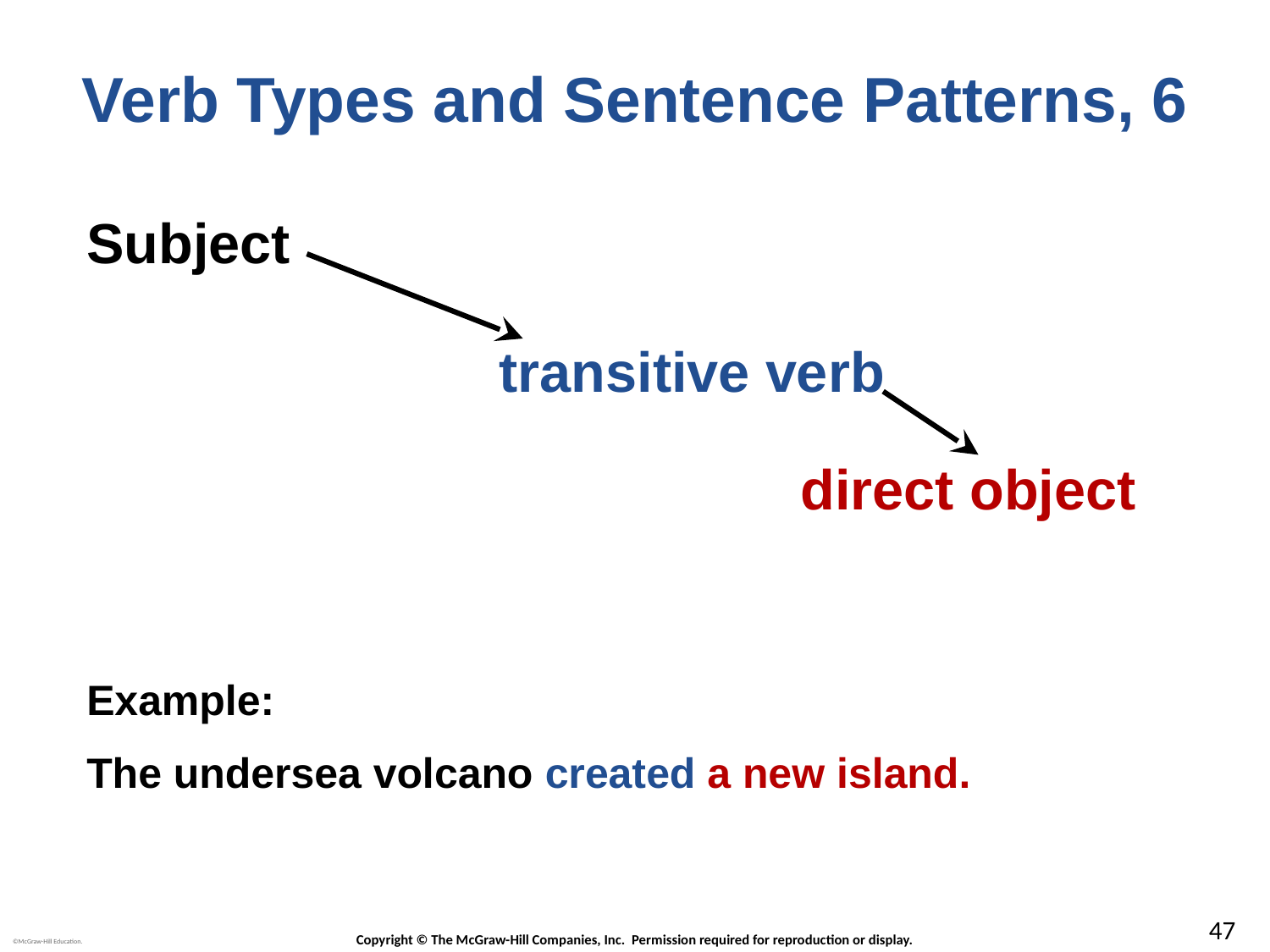

# Verb Types and Sentence Patterns, 6
Subject

transitive verb

direct object
Example:
The undersea volcano created a new island.